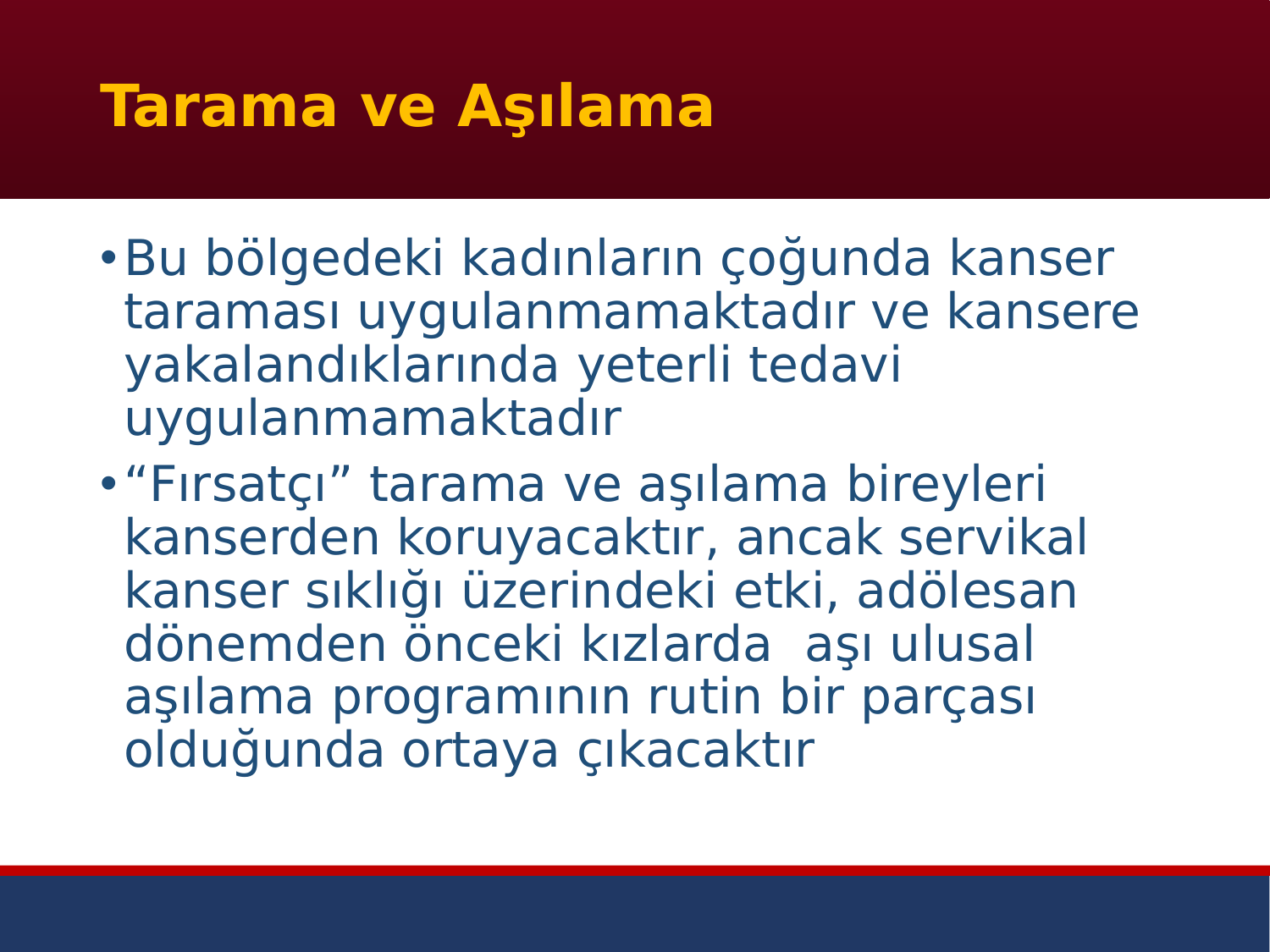

# Tarama ve Aşılama
Bu bölgedeki kadınların çoğunda kanser taraması uygulanmamaktadır ve kansere yakalandıklarında yeterli tedavi uygulanmamaktadır
“Fırsatçı” tarama ve aşılama bireyleri kanserden koruyacaktır, ancak servikal kanser sıklığı üzerindeki etki, adölesan dönemden önceki kızlarda  aşı ulusal aşılama programının rutin bir parçası olduğunda ortaya çıkacaktır